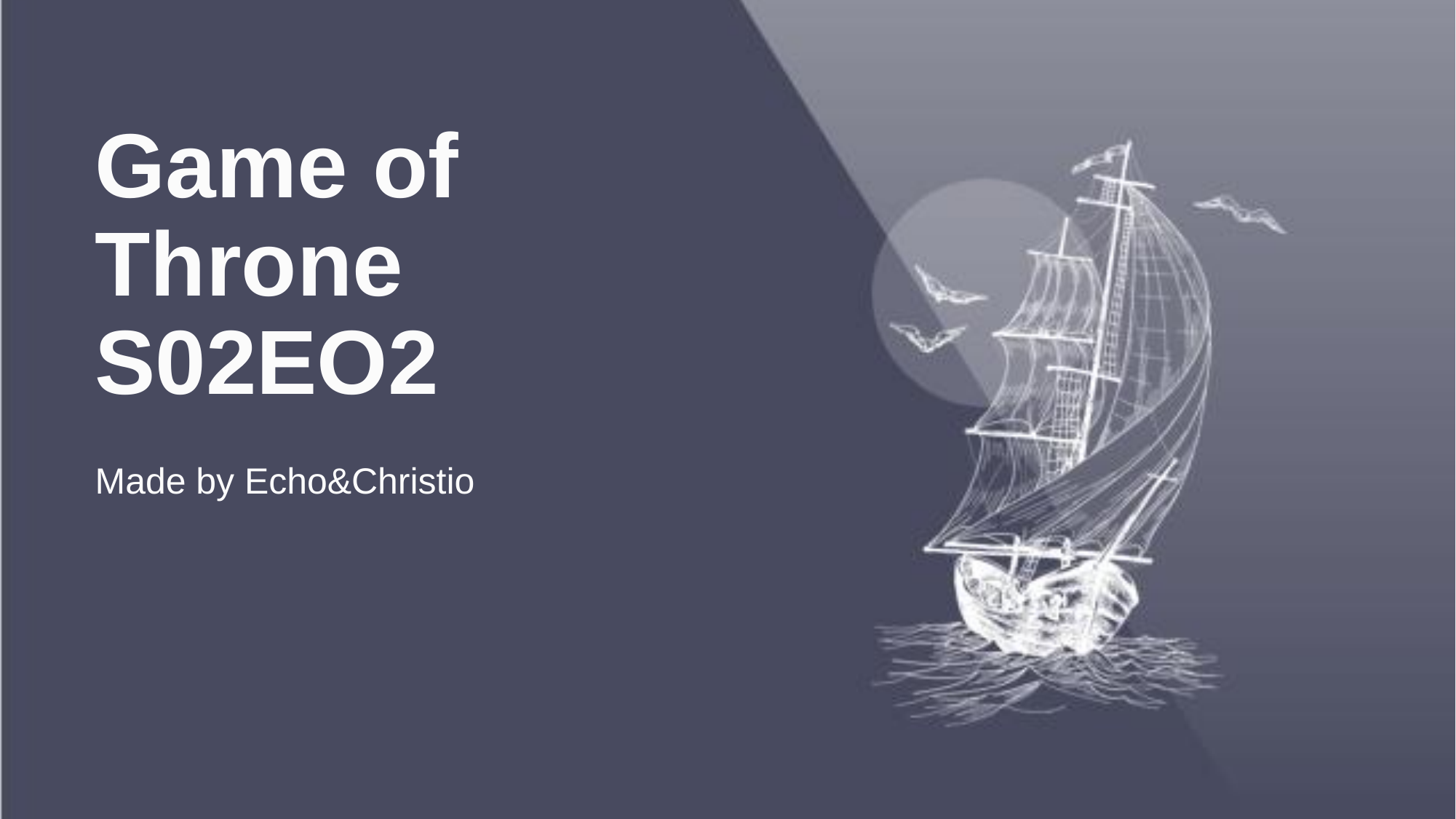

# Game of Throne S02EO2
Made by Echo&Christio